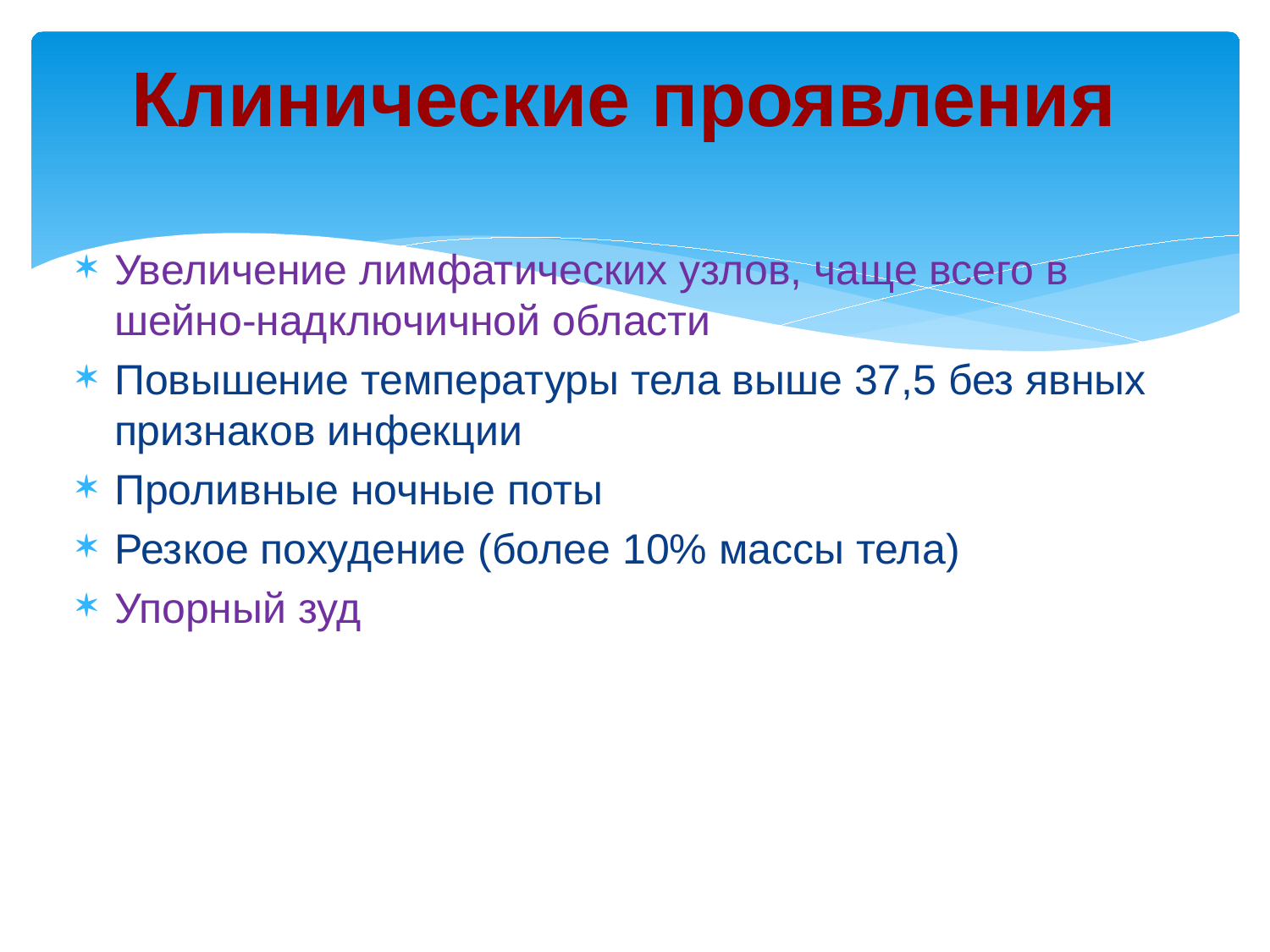

# Клинические проявления
Увеличение лимфатических узлов, чаще всего в шейно-надключичной области
Повышение температуры тела выше 37,5 без явных признаков инфекции
Проливные ночные поты
Резкое похудение (более 10% массы тела)
Упорный зуд